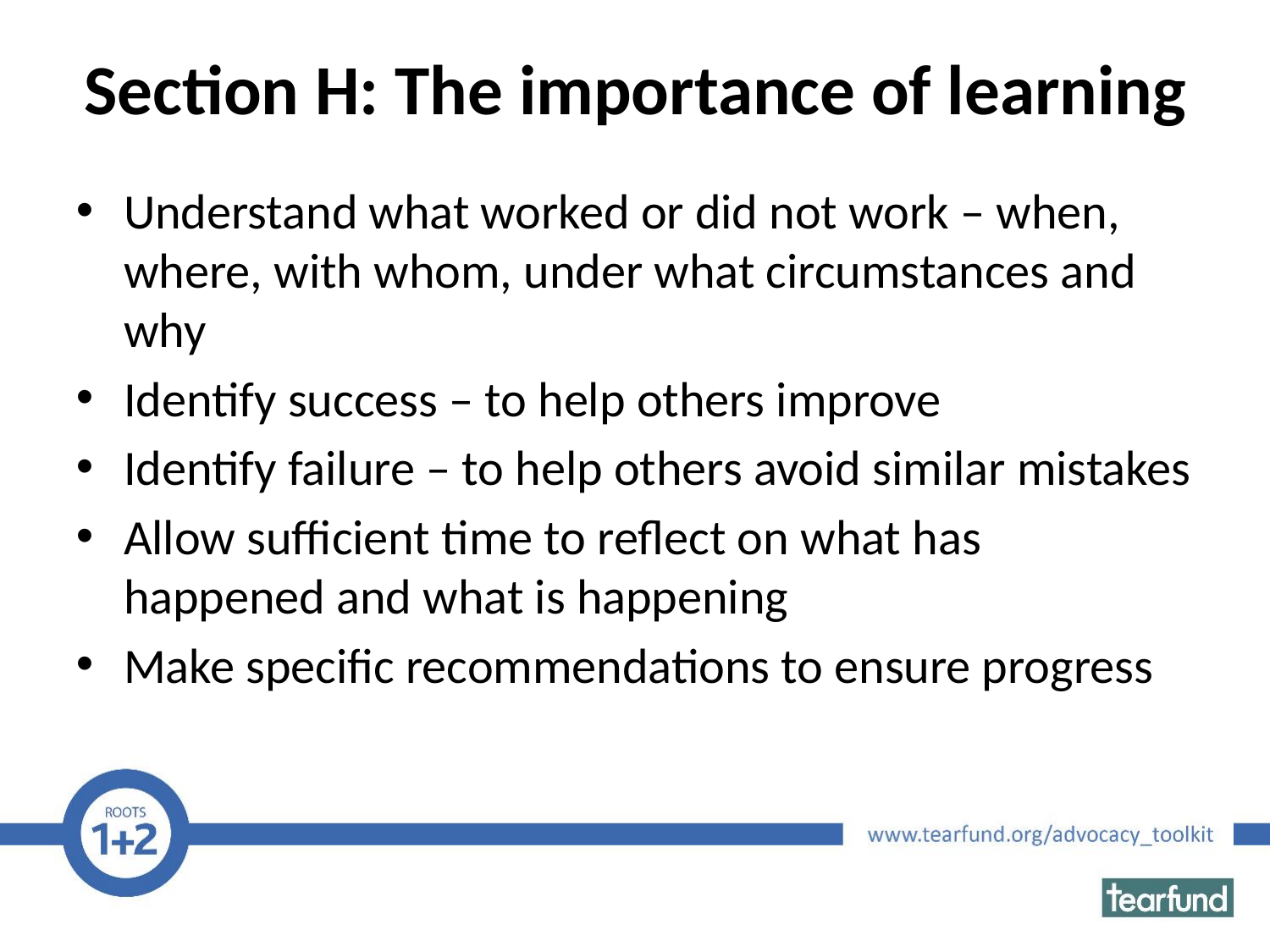

# Section H: The importance of learning
Understand what worked or did not work – when, where, with whom, under what circumstances and why
Identify success – to help others improve
Identify failure – to help others avoid similar mistakes
Allow sufficient time to reflect on what has happened and what is happening
Make specific recommendations to ensure progress